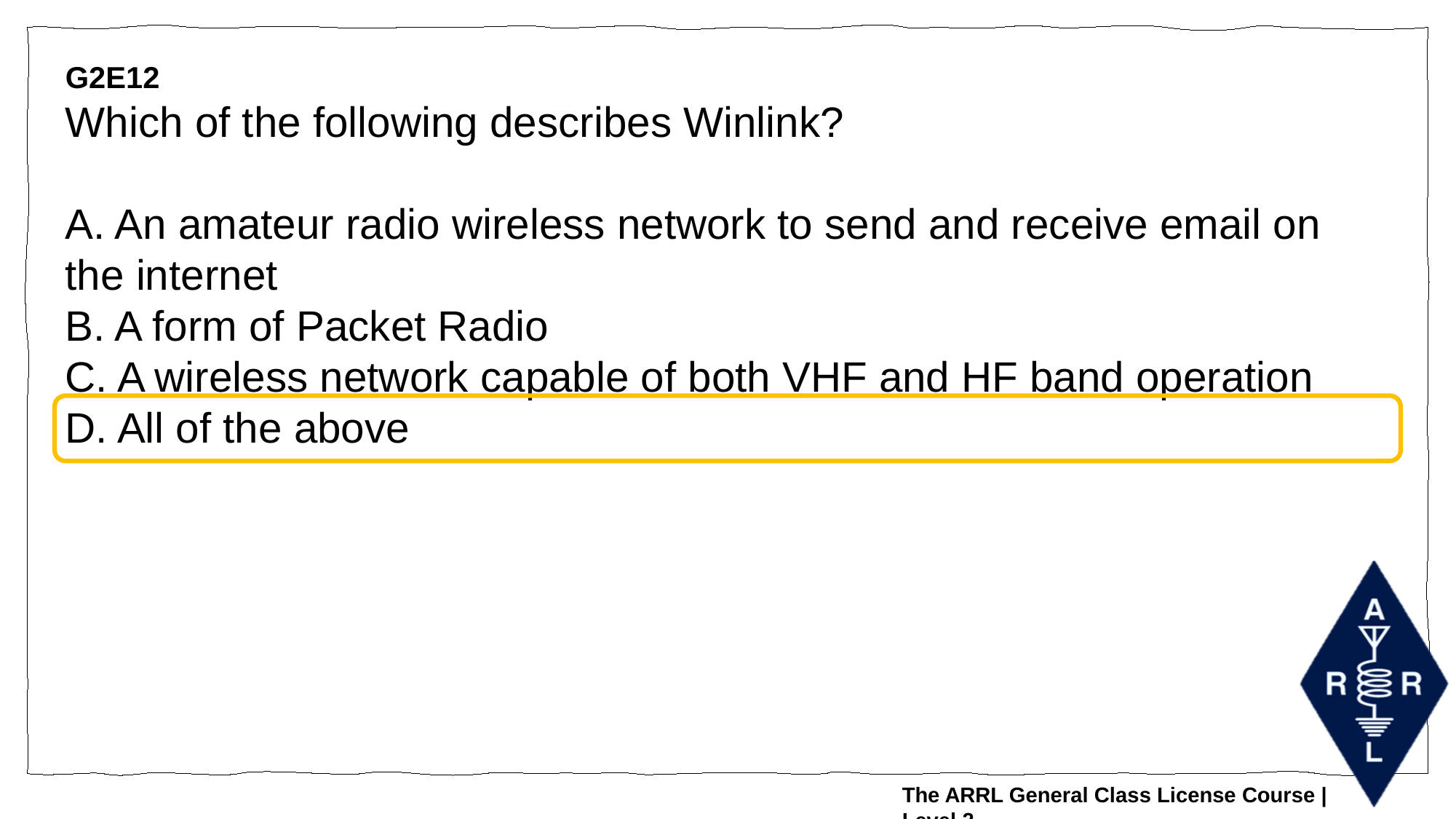

G2E12
Which of the following describes Winlink?

A. An amateur radio wireless network to send and receive email on the internet
B. A form of Packet Radio
C. A wireless network capable of both VHF and HF band operation
D. All of the above